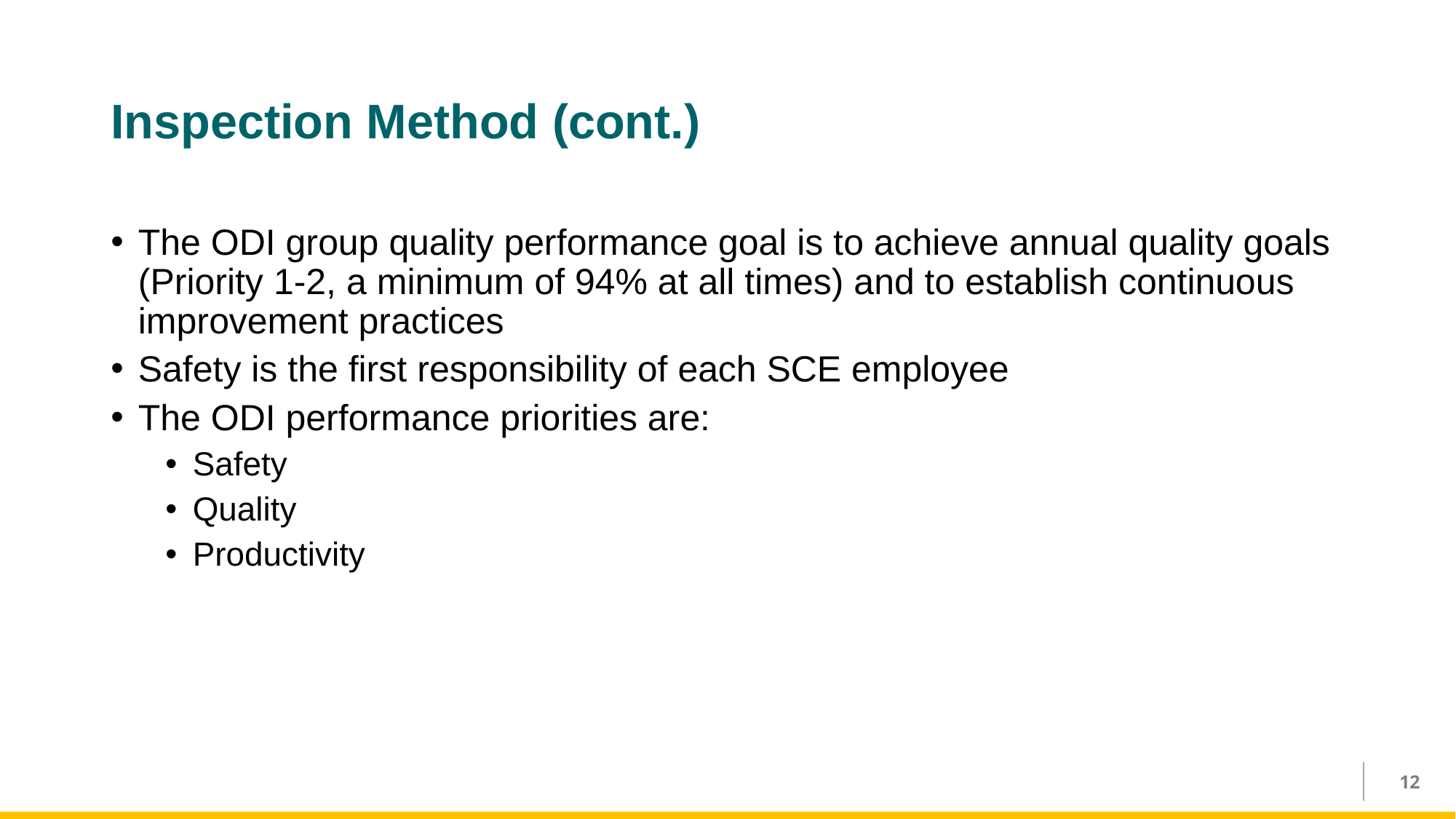

# Inspection Method (cont.)
The ODI group quality performance goal is to achieve annual quality goals (Priority 1-2, a minimum of 94% at all times) and to establish continuous improvement practices
Safety is the first responsibility of each SCE employee
The ODI performance priorities are:
Safety
Quality
Productivity